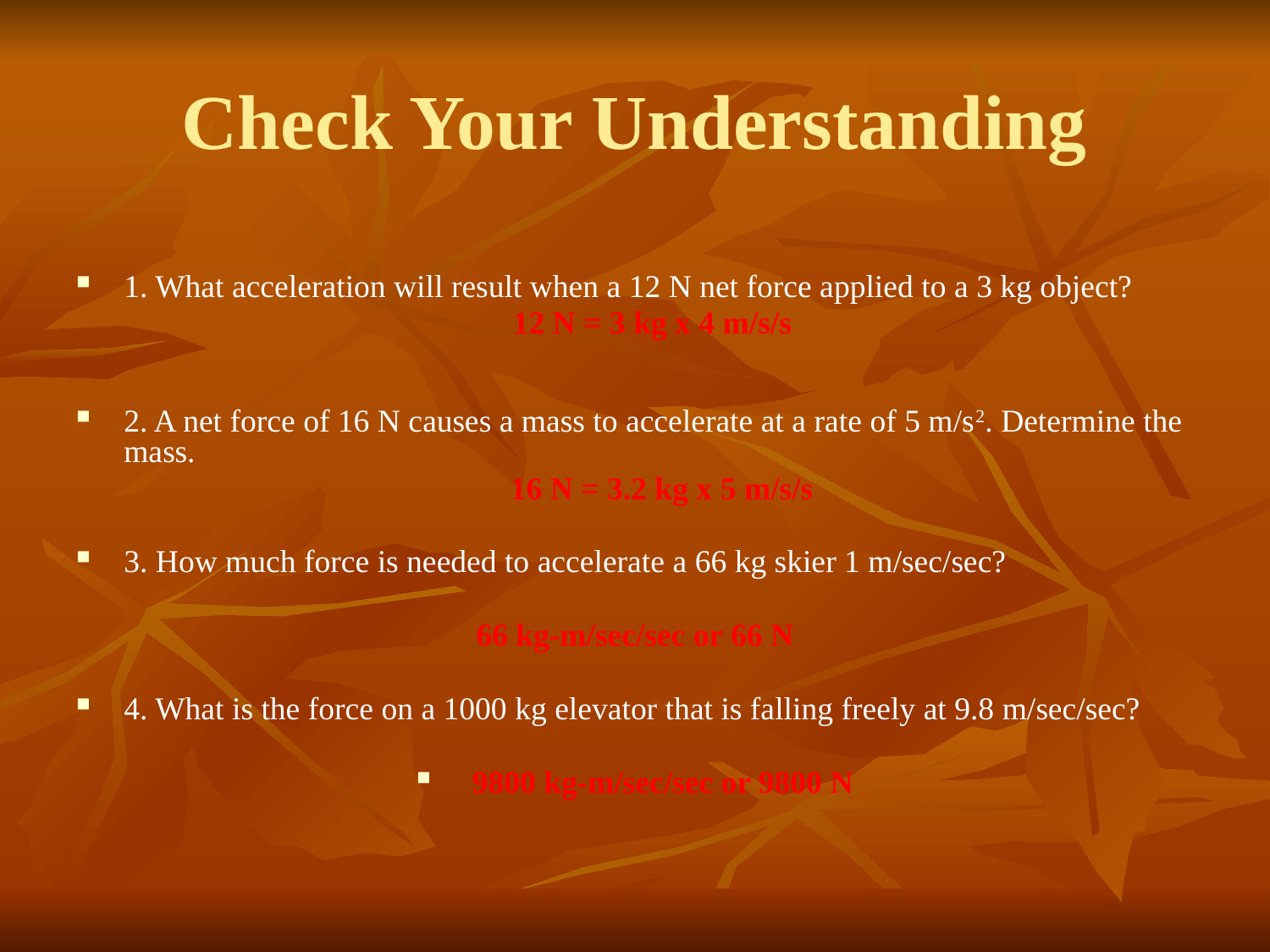

# Check Your Understanding

1. What acceleration will result when a 12 N net force applied to a 3 kg object?
				 12 N = 3 kg x 4 m/s/s

2. A net force of 16 N causes a mass to accelerate at a rate of 5 m/s2. Determine the mass.
                                                      16 N = 3.2 kg x 5 m/s/s

3. How much force is needed to accelerate a 66 kg skier 1 m/sec/sec?

66 kg-m/sec/sec or 66 N

4. What is the force on a 1000 kg elevator that is falling freely at 9.8 m/sec/sec?

 9800 kg-m/sec/sec or 9800 N